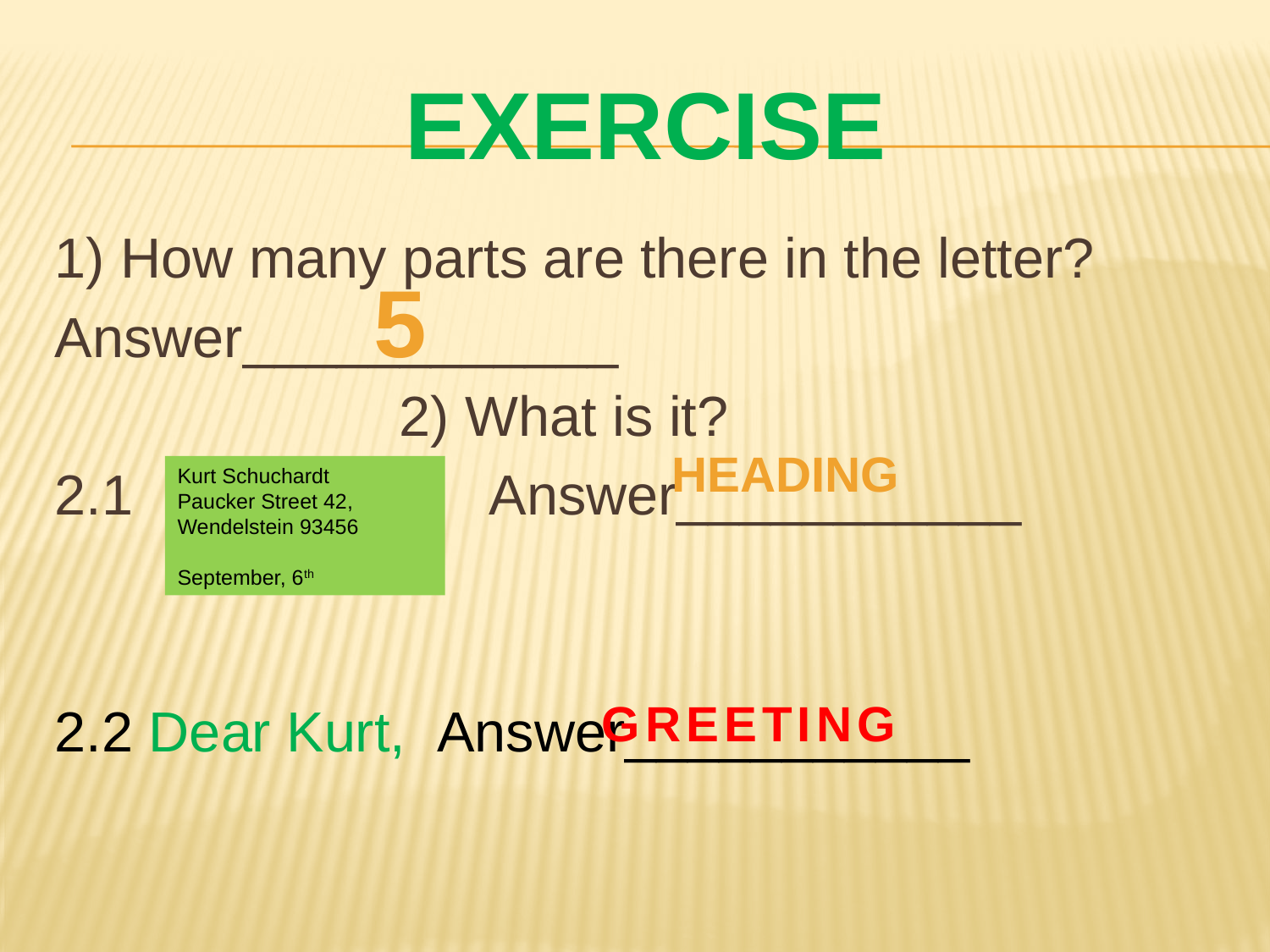

# Exercise
1) How many parts are there in the letter?
Answer____________
                      2) What is it?
2.1                       Answer___________

2.2 Dear Kurt,  Answer___________

5
heading
Kurt Schuchardt
Paucker Street 42,
Wendelstein 93456

September, 6th
GREETING